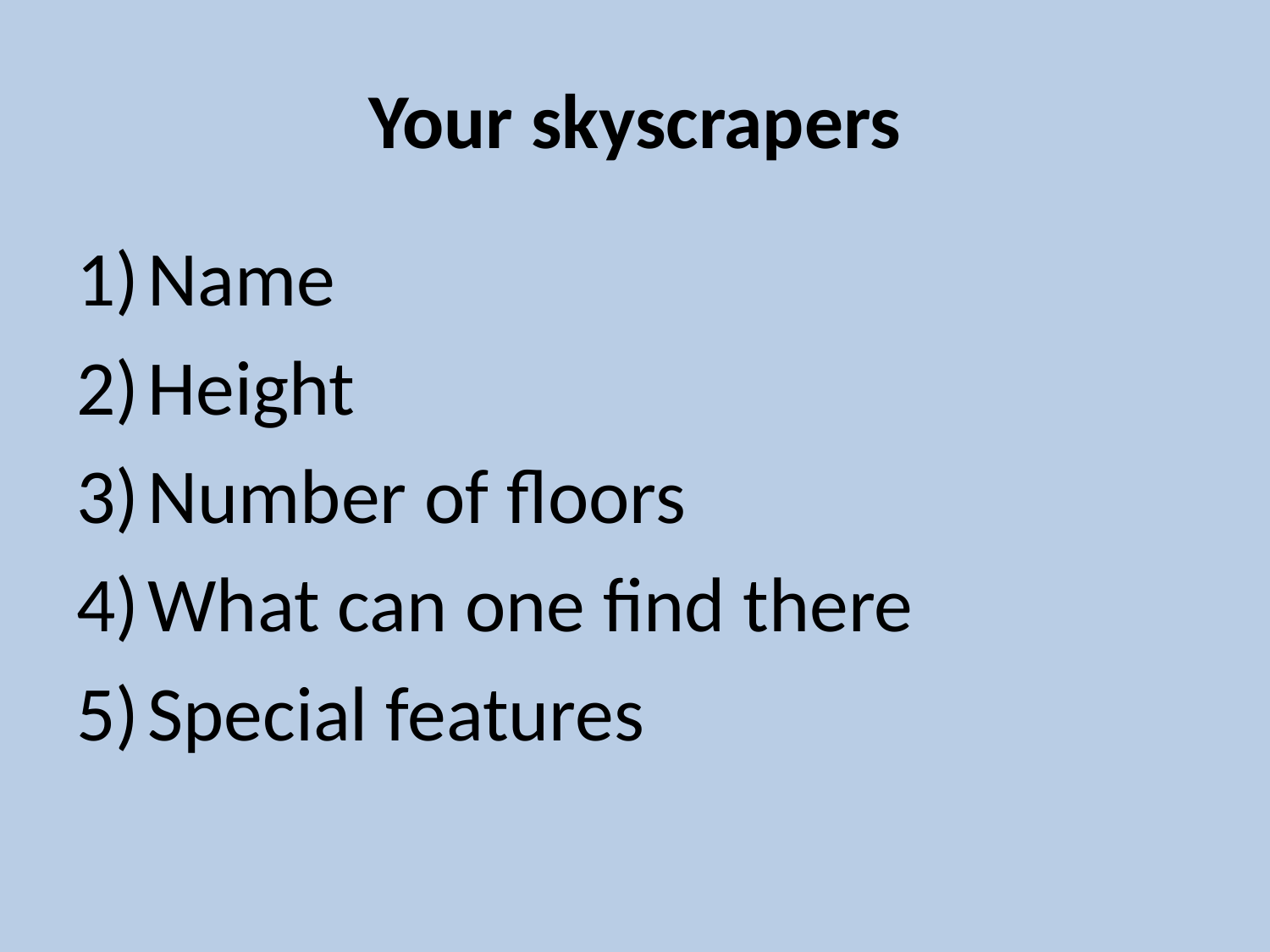

# Your skyscrapers
Name
Height
Number of floors
What can one find there
Special features